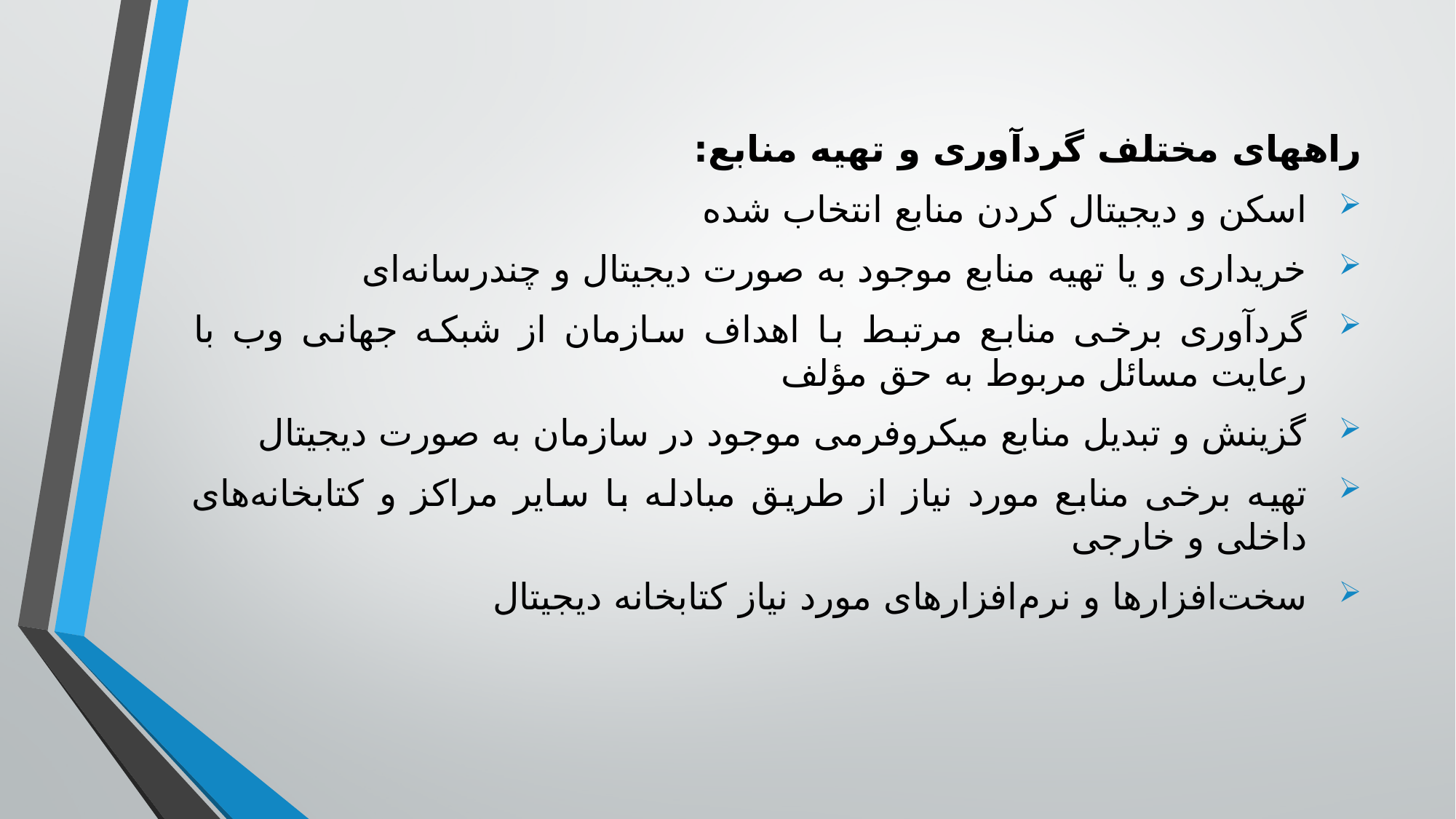

راههای مختلف گردآوری و تهیه منابع:
اسکن و دیجیتال کردن منابع انتخاب شده
خریداری و یا تهیه منابع موجود به صورت دیجیتال و چندرسانه‌ای
گردآوری برخی منابع مرتبط با اهداف سازمان از شبکه جهانی وب با رعایت مسائل مربوط به حق مؤلف
گزینش و تبدیل منابع میکروفرمی موجود در سازمان به صورت دیجیتال
تهیه برخی منابع مورد نیاز از طریق مبادله با سایر مراکز و کتابخانه‌های داخلی و خارجی
سخت‌افزارها و نرم‌افزارهای مورد نیاز کتابخانه دیجیتال